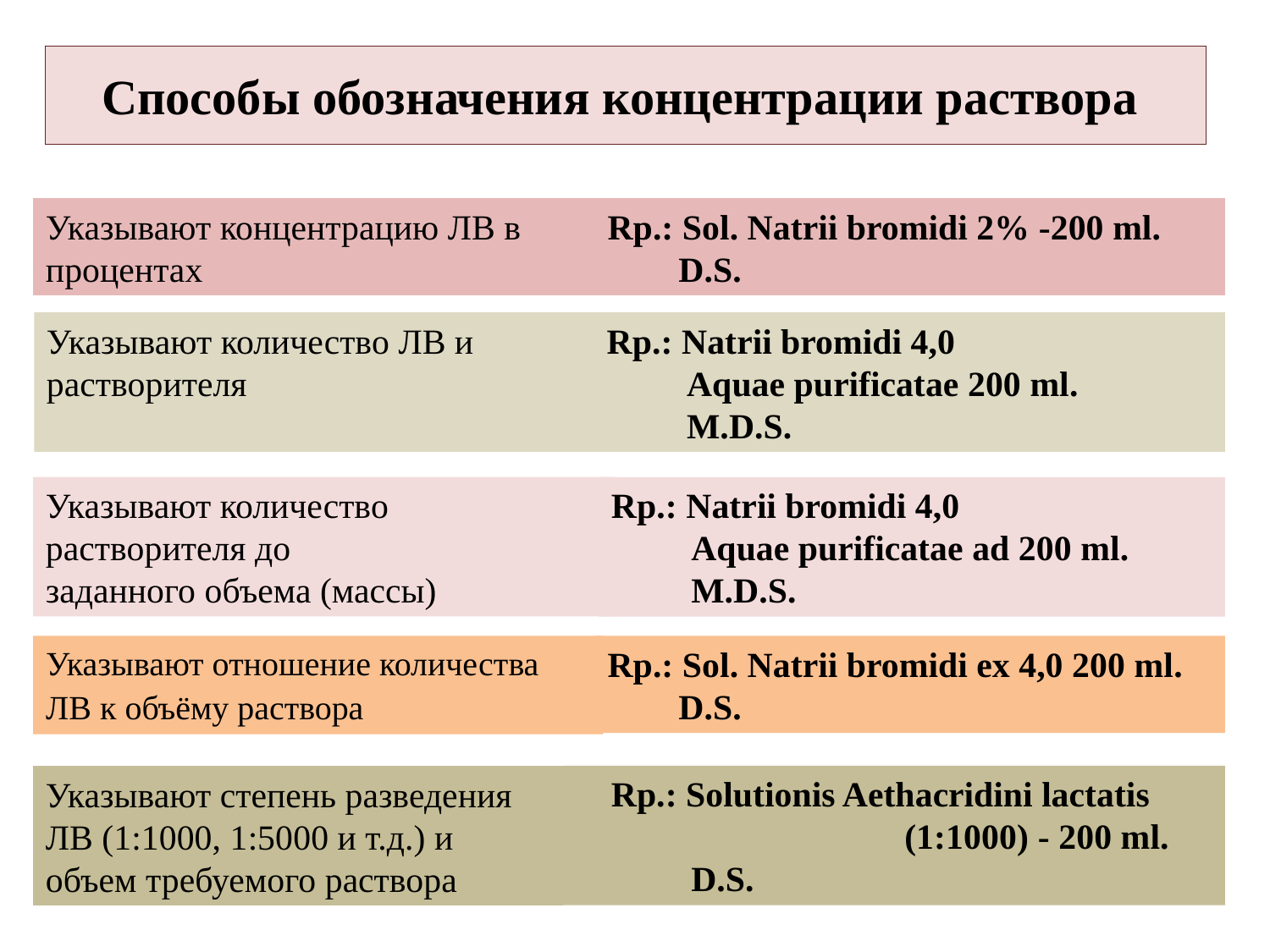

# Способы обозначения концентрации раствора
Указывают концентрацию ЛВ в процентах
Rp.: Sol. Natrii bromidi 2% -200 ml.
        D.S.
Указывают количество ЛВ и растворителя

Rp.: Natrii bromidi 4,0
         Aquae purificatae 200 ml.
         M.D.S.
Указывают количество  растворителя до
заданного объема (массы)
Rp.: Natrii bromidi 4,0
         Aquae purificatae ad 200 ml.
         M.D.S.
Указывают отношение количества ЛВ к объёму раствора

Rp.: Sol. Natrii bromidi ex 4,0 200 ml.
        D.S.
    Rp.: Solutionis Aethacridini lactatis
                                     (1:1000) - 200 ml.
             D.S.
Указывают степень разведения
ЛВ (1:1000, 1:5000 и т.д.) и объем требуемого раствора